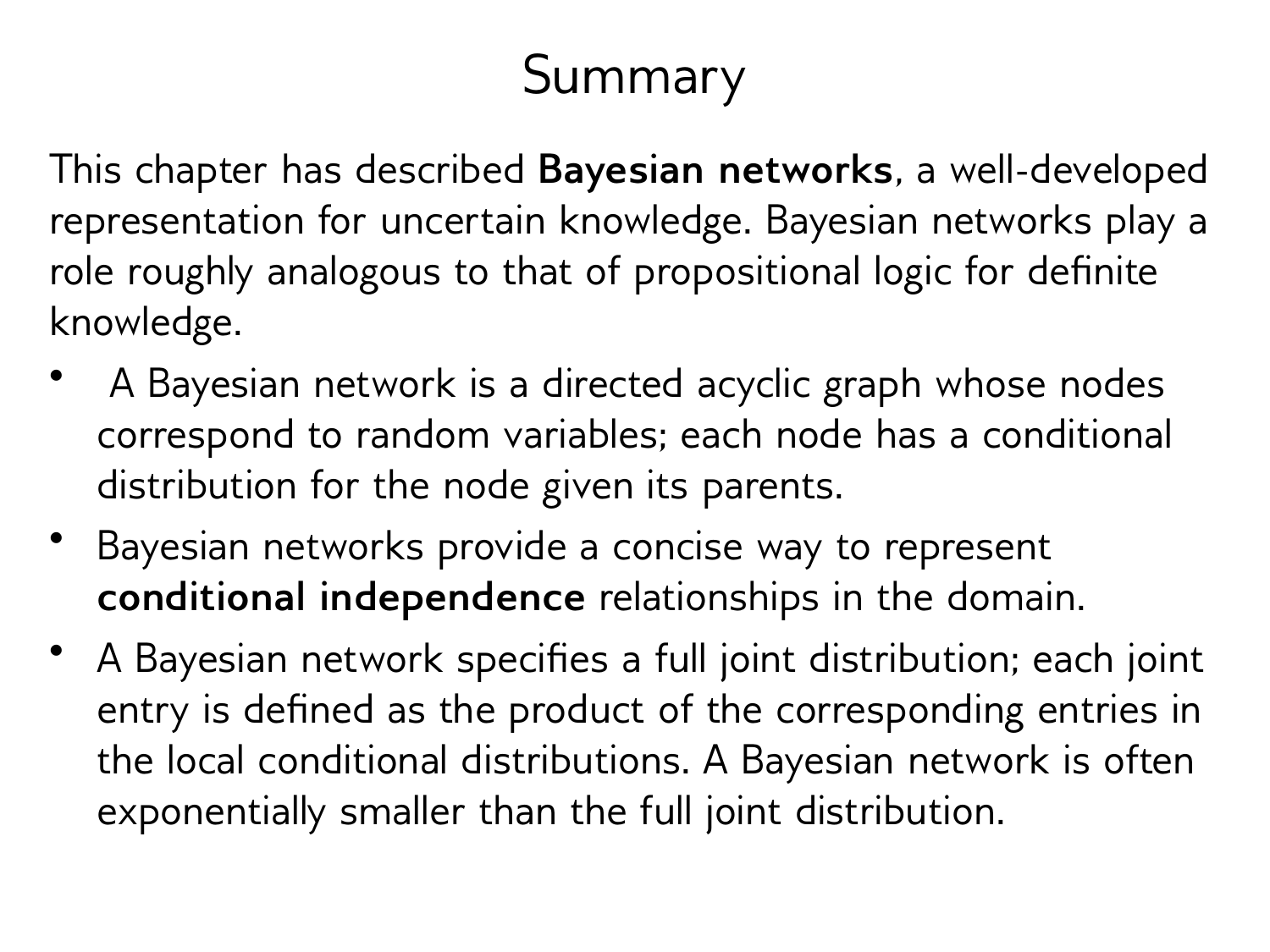

# Summary
This chapter has described Bayesian networks, a well-developed representation for uncertain knowledge. Bayesian networks play a role roughly analogous to that of propositional logic for definite knowledge.
 A Bayesian network is a directed acyclic graph whose nodes correspond to random variables; each node has a conditional distribution for the node given its parents.
Bayesian networks provide a concise way to represent conditional independence relationships in the domain.
A Bayesian network specifies a full joint distribution; each joint entry is defined as the product of the corresponding entries in the local conditional distributions. A Bayesian network is often exponentially smaller than the full joint distribution.
72